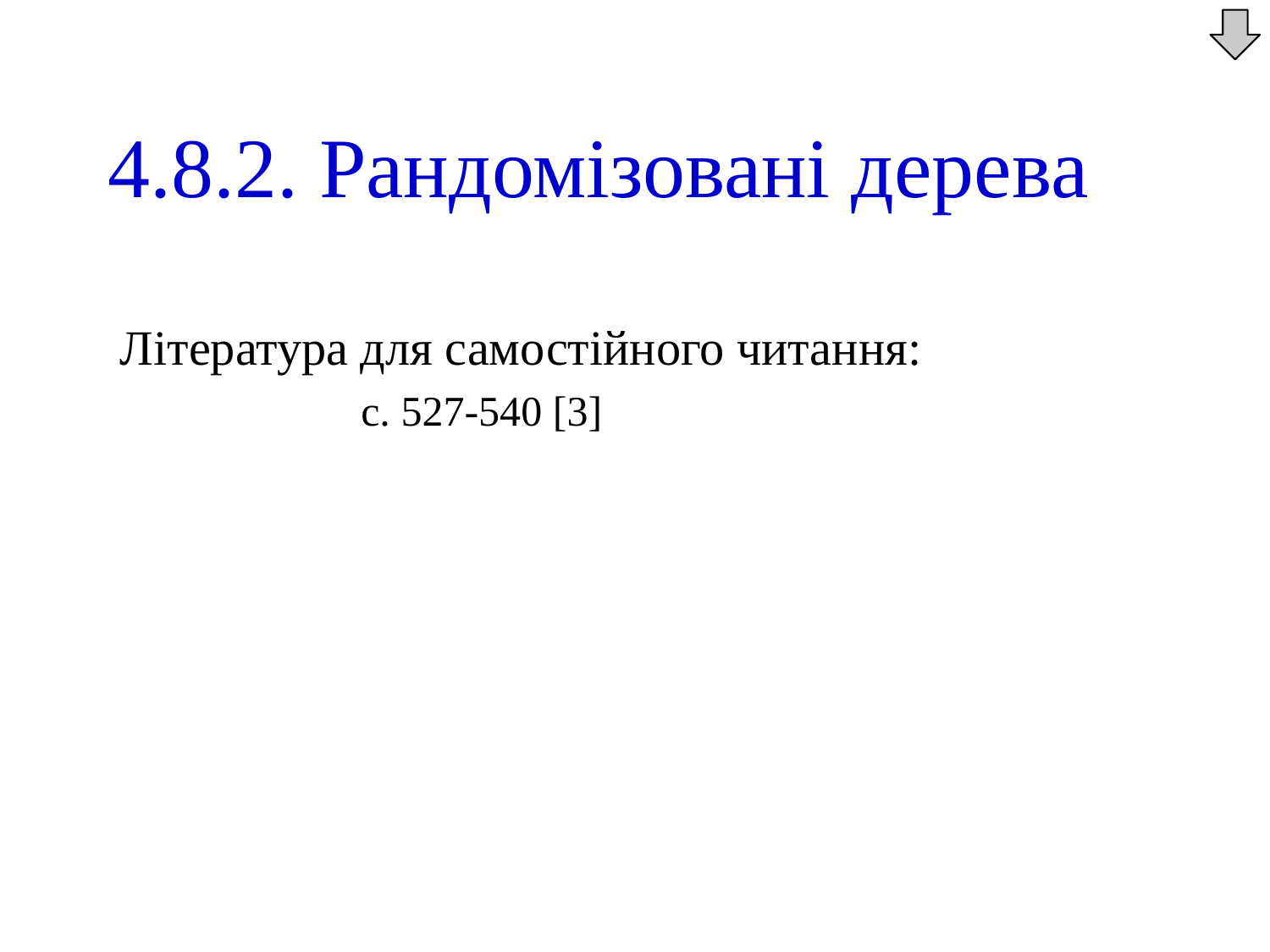

4.8.2. Рандомізовані дерева
Література для самостійного читання:
		 с. 527-540 [3]